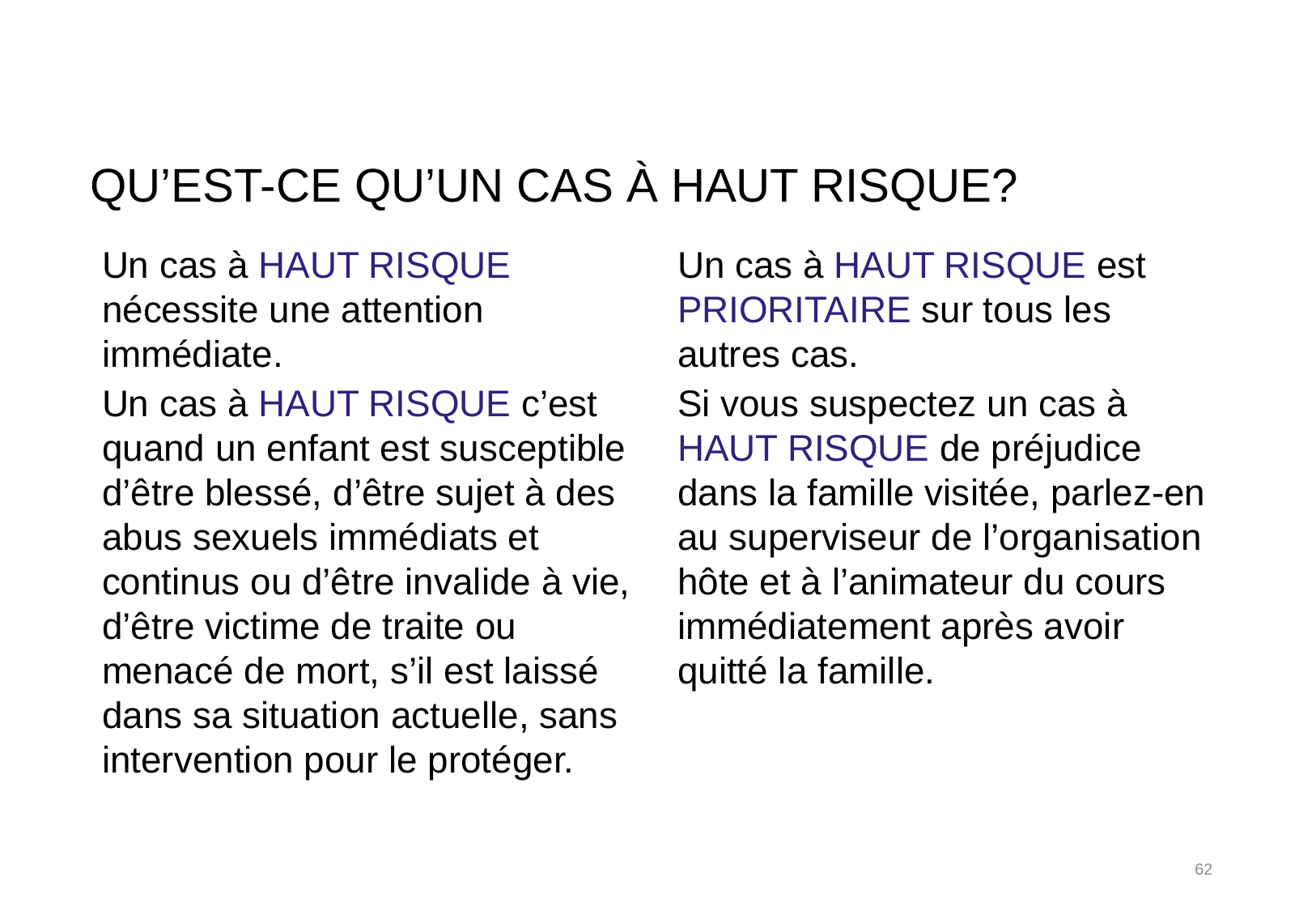

# Qu’est-ce qu’un cas à HAUT RISQUE?
Un cas à HAUT RISQUE nécessite une attention immédiate.
Un cas à HAUT RISQUE c’est quand un enfant est susceptible d’être blessé, d’être sujet à des abus sexuels immédiats et continus ou d’être invalide à vie, d’être victime de traite ou menacé de mort, s’il est laissé dans sa situation actuelle, sans intervention pour le protéger.
Un cas à HAUT RISQUE est PRIORITAIRE sur tous les autres cas.
Si vous suspectez un cas à HAUT RISQUE de préjudice dans la famille visitée, parlez-en au superviseur de l’organisation hôte et à l’animateur du cours immédiatement après avoir quitté la famille.

62